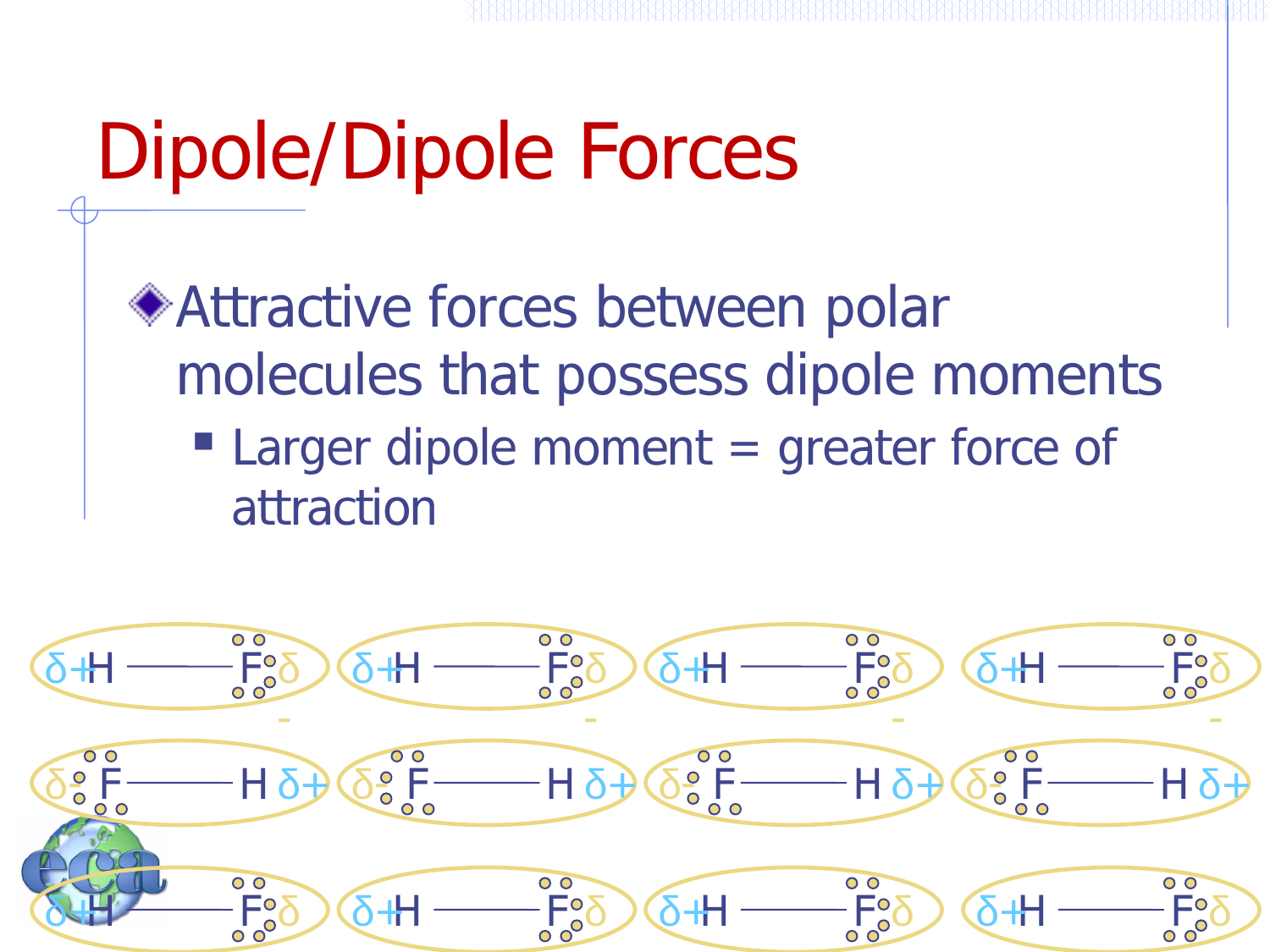

# Dipole/Dipole Forces
Attractive forces between polar molecules that possess dipole moments
Larger dipole moment = greater force of attraction

δ+

δ-

H	  F
δ+
H	  F

δ-
δ+
H	  F

δ-
δ+
H	  F

δ-

δ-
 F	  H

δ+
δ-
 F	  H

δ+
δ-
 F	  H

δ+
δ-
 F	  H

δ+

δ+
H	  F

δ-
δ+
H	  F

δ-
δ+
H	  F

δ-
δ+
H	  F

δ-